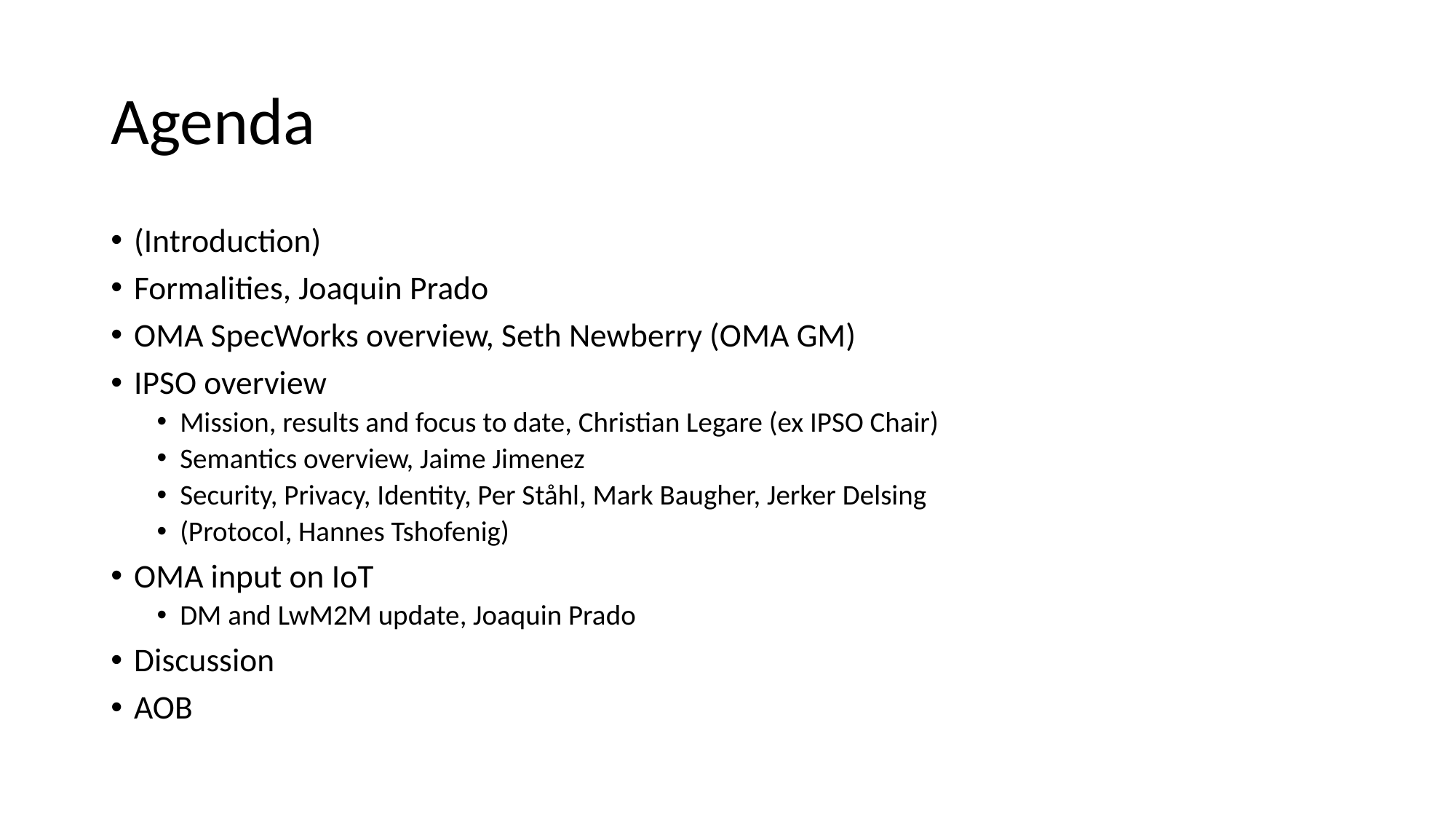

# Agenda
(Introduction)
Formalities, Joaquin Prado
OMA SpecWorks overview, Seth Newberry (OMA GM)
IPSO overview
Mission, results and focus to date, Christian Legare (ex IPSO Chair)
Semantics overview, Jaime Jimenez
Security, Privacy, Identity, Per Ståhl, Mark Baugher, Jerker Delsing
(Protocol, Hannes Tshofenig)
OMA input on IoT
DM and LwM2M update, Joaquin Prado
Discussion
AOB